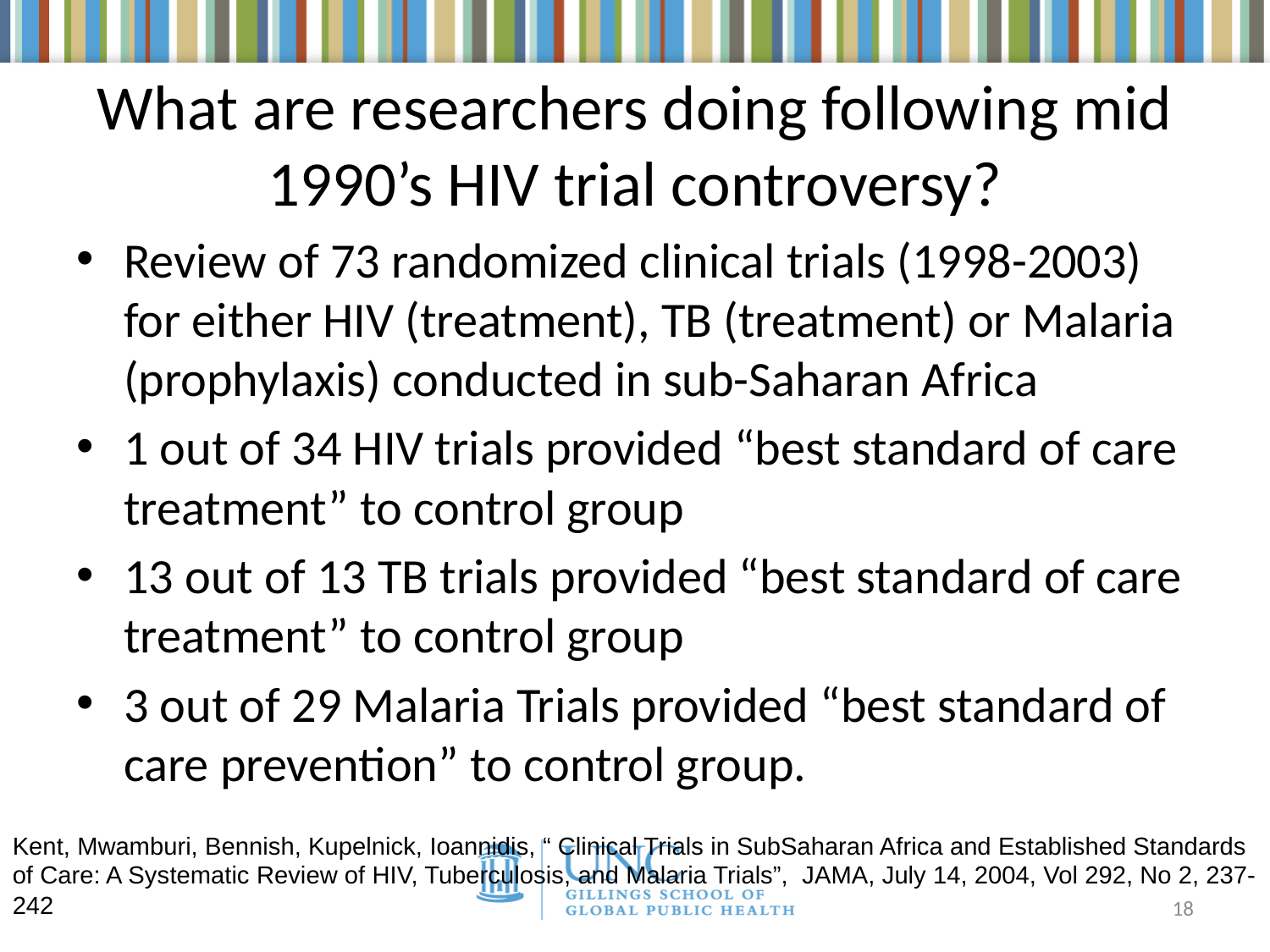

# What are researchers doing following mid 1990’s HIV trial controversy?
Review of 73 randomized clinical trials (1998-2003) for either HIV (treatment), TB (treatment) or Malaria (prophylaxis) conducted in sub-Saharan Africa
1 out of 34 HIV trials provided “best standard of care treatment” to control group
13 out of 13 TB trials provided “best standard of care treatment” to control group
3 out of 29 Malaria Trials provided “best standard of care prevention” to control group.
Kent, Mwamburi, Bennish, Kupelnick, Ioannidis, “ Clinical Trials in SubSaharan Africa and Established Standards of Care: A Systematic Review of HIV, Tuberculosis, and Malaria Trials”,  JAMA, July 14, 2004, Vol 292, No 2, 237-242
18